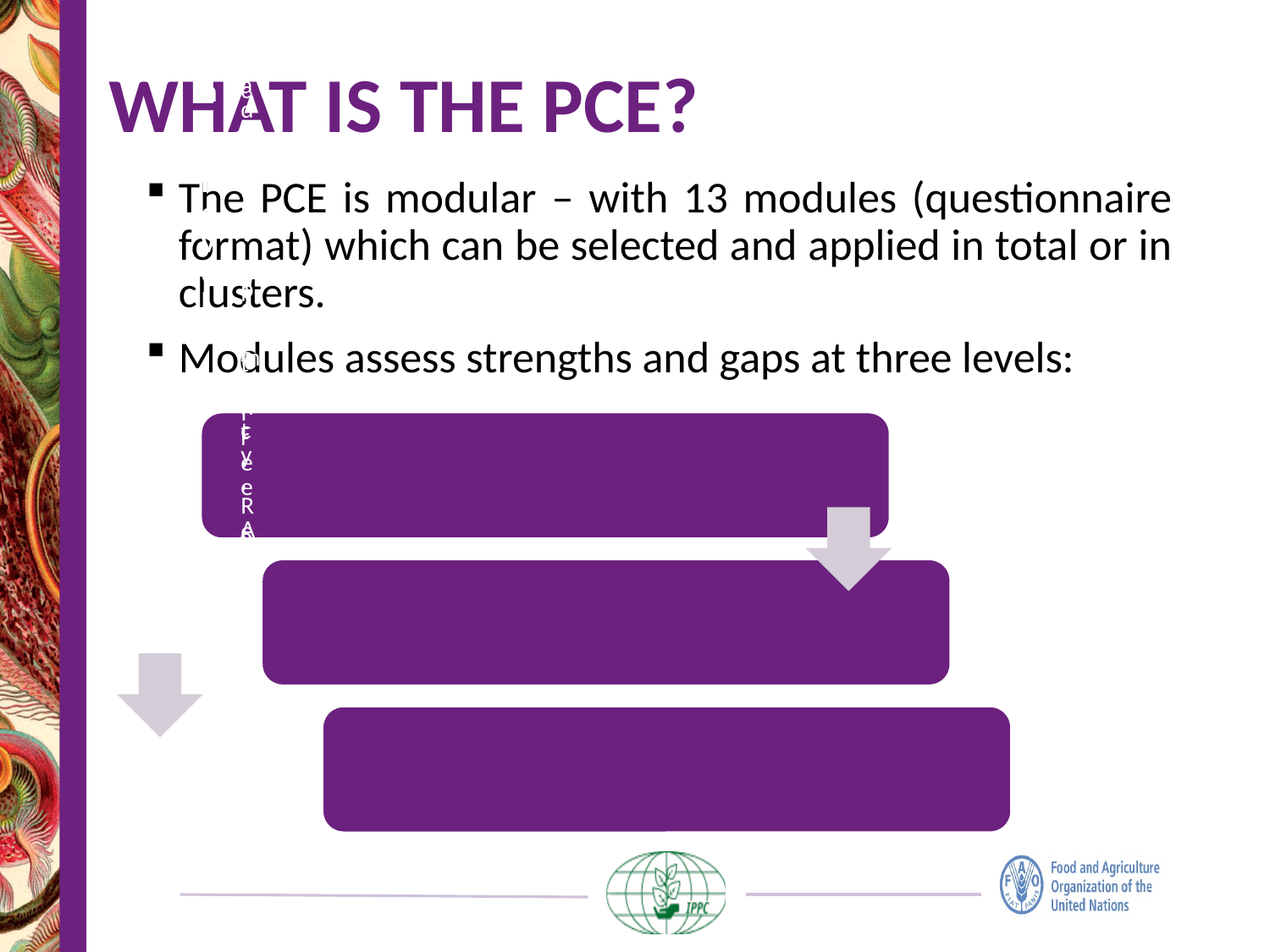

# WHAT IS THE PCE?
The PCE is modular – with 13 modules (questionnaire format) which can be selected and applied in total or in clusters.
Modules assess strengths and gaps at three levels: